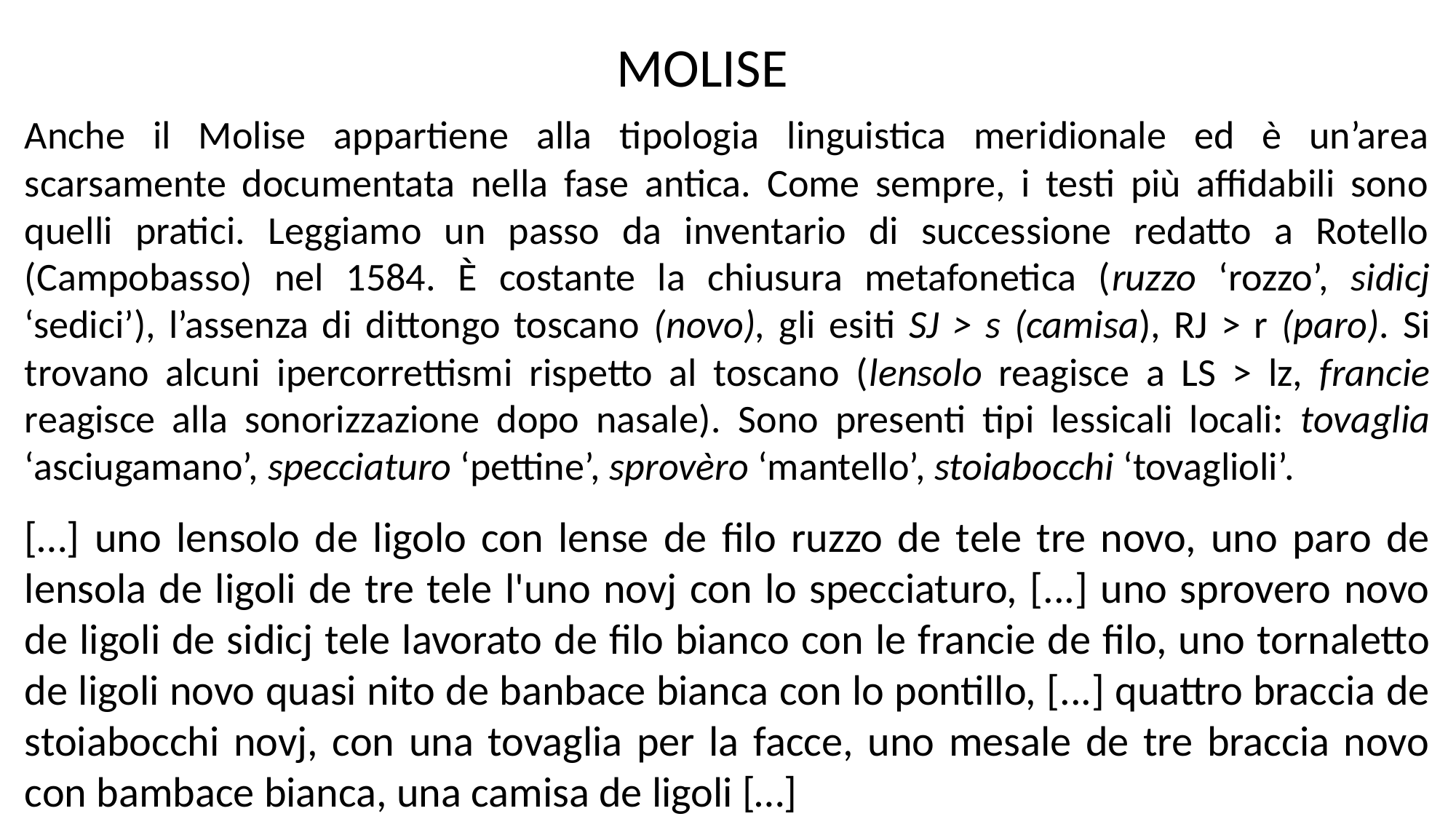

MOLISE
Anche il Molise appartiene alla tipologia linguistica meridionale ed è un’area scarsamente documentata nella fase antica. Come sempre, i testi più affidabili sono quelli pratici. Leggiamo un passo da inventario di successione redatto a Rotello (Campobasso) nel 1584. È costante la chiusura metafonetica (ruzzo ‘rozzo’, sidicj ‘sedici’), l’assenza di dittongo toscano (novo), gli esiti SJ > s (camisa), RJ > r (paro). Si trovano alcuni ipercorrettismi rispetto al toscano (lensolo reagisce a LS > lz, francie reagisce alla sonorizzazione dopo nasale). Sono presenti tipi lessicali locali: tovaglia ‘asciugamano’, specciaturo ‘pettine’, sprovèro ‘mantello’, stoiabocchi ‘tovaglioli’.

[…] uno lensolo de ligolo con lense de filo ruzzo de tele tre novo, uno paro de lensola de ligoli de tre tele l'uno novj con lo specciaturo, [...] uno sprovero novo de ligoli de sidicj tele lavorato de filo bianco con le francie de filo, uno tornaletto de ligoli novo quasi nito de banbace bianca con lo pontillo, [...] quattro braccia de stoiabocchi novj, con una tovaglia per la facce, uno mesale de tre braccia novo con bambace bianca, una camisa de ligoli […]